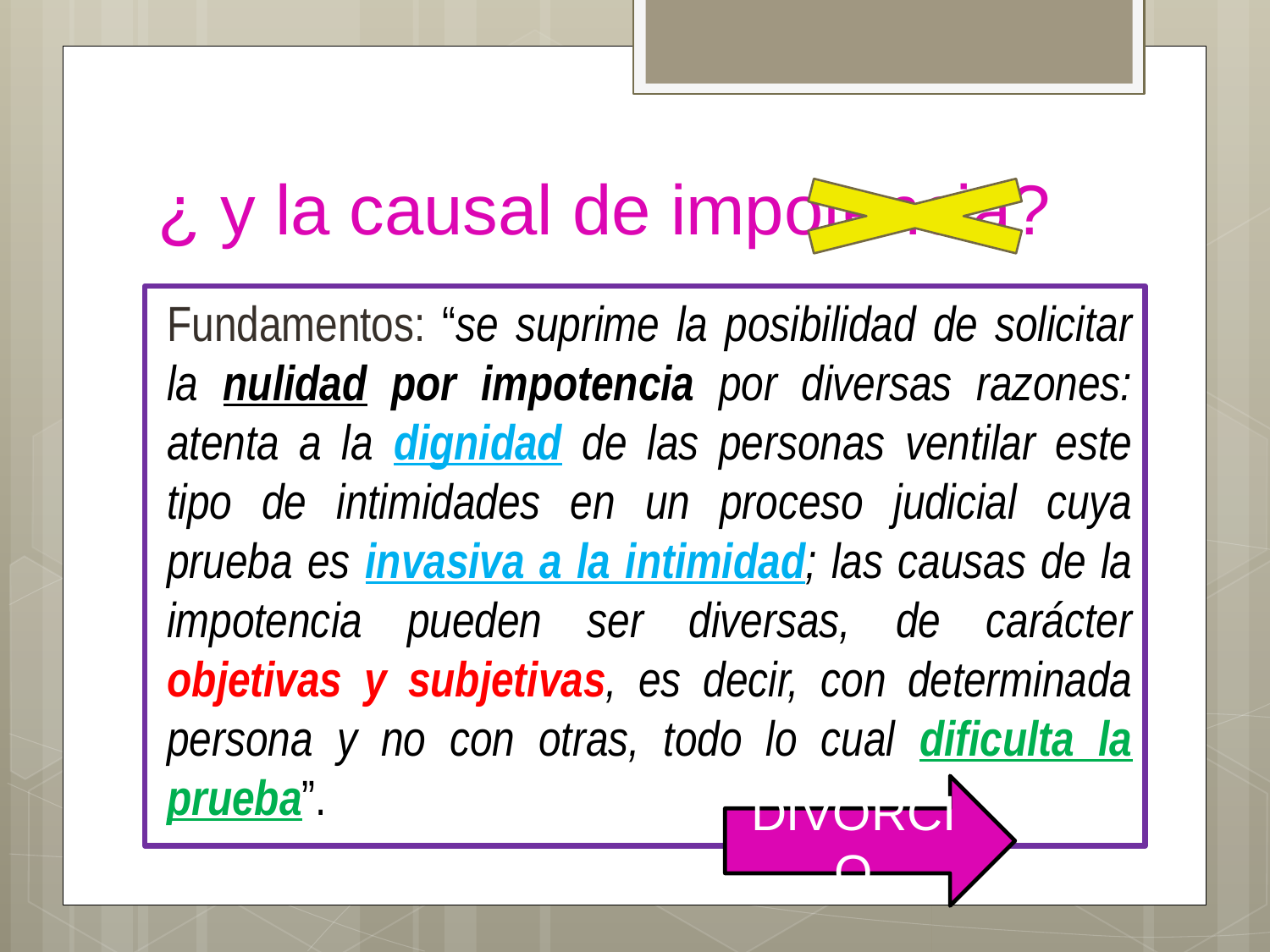

# ¿ y la causal de impotencia?

Fundamentos: “se suprime la posibilidad de solicitar la nulidad por impotencia por diversas razones: atenta a la dignidad de las personas ventilar este tipo de intimidades en un proceso judicial cuya prueba es invasiva a la intimidad; las causas de la impotencia pueden ser diversas, de carácter objetivas y subjetivas, es decir, con determinada persona y no con otras, todo lo cual dificulta la prueba”.
DIVORCIO